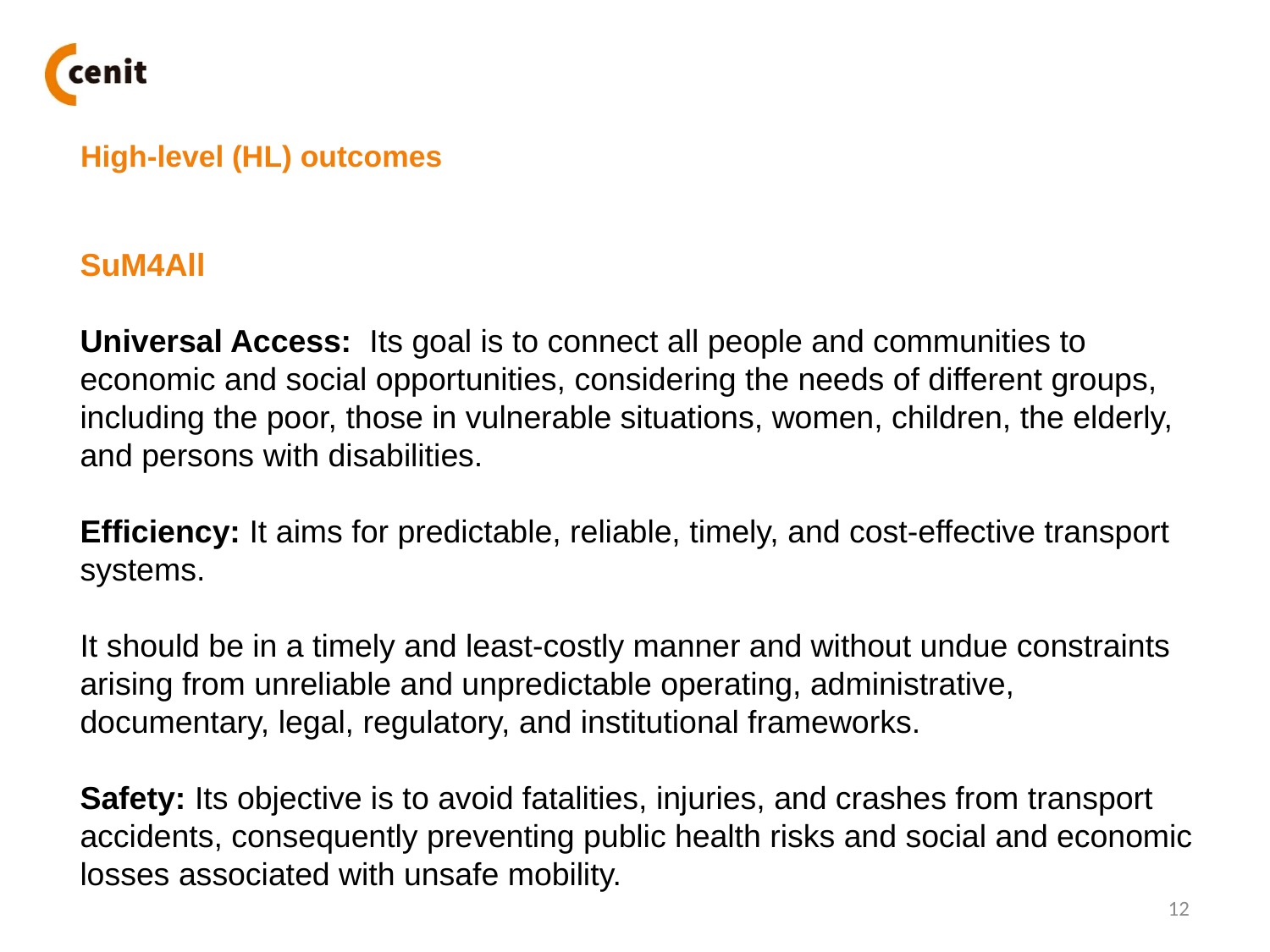

# High-level (HL) outcomes
SuM4All

Universal Access:  Its goal is to connect all people and communities to economic and social opportunities, considering the needs of different groups, including the poor, those in vulnerable situations, women, children, the elderly, and persons with disabilities.

Efficiency: It aims for predictable, reliable, timely, and cost-effective transport systems.

It should be in a timely and least-costly manner and without undue constraints arising from unreliable and unpredictable operating, administrative, documentary, legal, regulatory, and institutional frameworks.

Safety: Its objective is to avoid fatalities, injuries, and crashes from transport accidents, consequently preventing public health risks and social and economic losses associated with unsafe mobility.

12